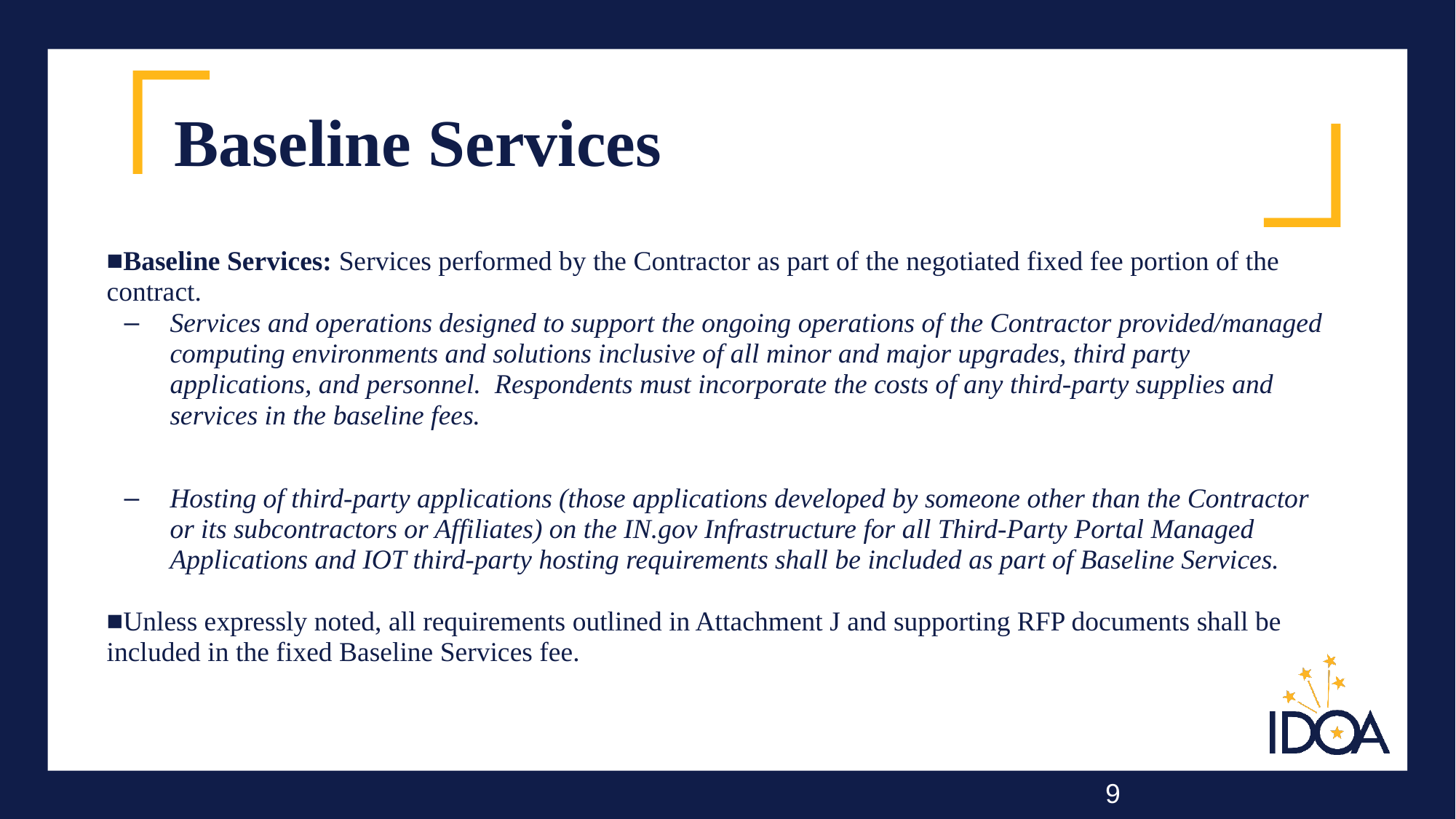

# Baseline Services
Baseline Services: Services performed by the Contractor as part of the negotiated fixed fee portion of the contract.
Services and operations designed to support the ongoing operations of the Contractor provided/managed computing environments and solutions inclusive of all minor and major upgrades, third party applications, and personnel.  Respondents must incorporate the costs of any third-party supplies and services in the baseline fees.

Hosting of third-party applications (those applications developed by someone other than the Contractor or its subcontractors or Affiliates) on the IN.gov Infrastructure for all Third-Party Portal Managed Applications and IOT third-party hosting requirements shall be included as part of Baseline Services.

Unless expressly noted, all requirements outlined in Attachment J and supporting RFP documents shall be included in the fixed Baseline Services fee.
9